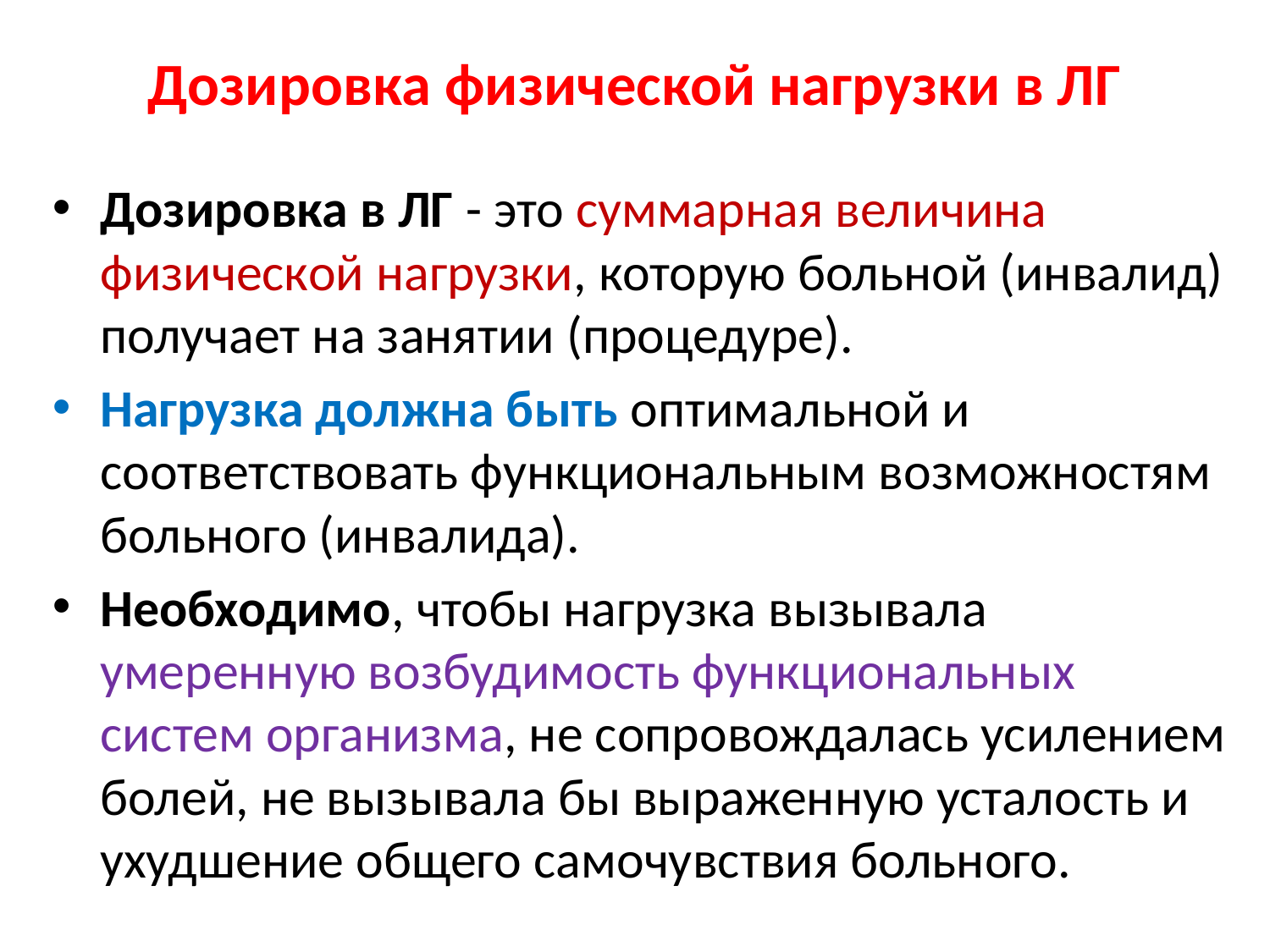

# Дозировка физической нагрузки в ЛГ
Дозировка в ЛГ - это суммарная величина физической нагрузки, которую больной (инвалид) получает на занятии (процедуре).
Нагрузка должна быть оптимальной и соответствовать функциональным возможностям больного (инвалида).
Необходимо, чтобы нагрузка вызывала умеренную возбудимость функциональных систем организма, не сопровождалась усилением болей, не вызывала бы выраженную усталость и ухудшение общего самочувствия больного.